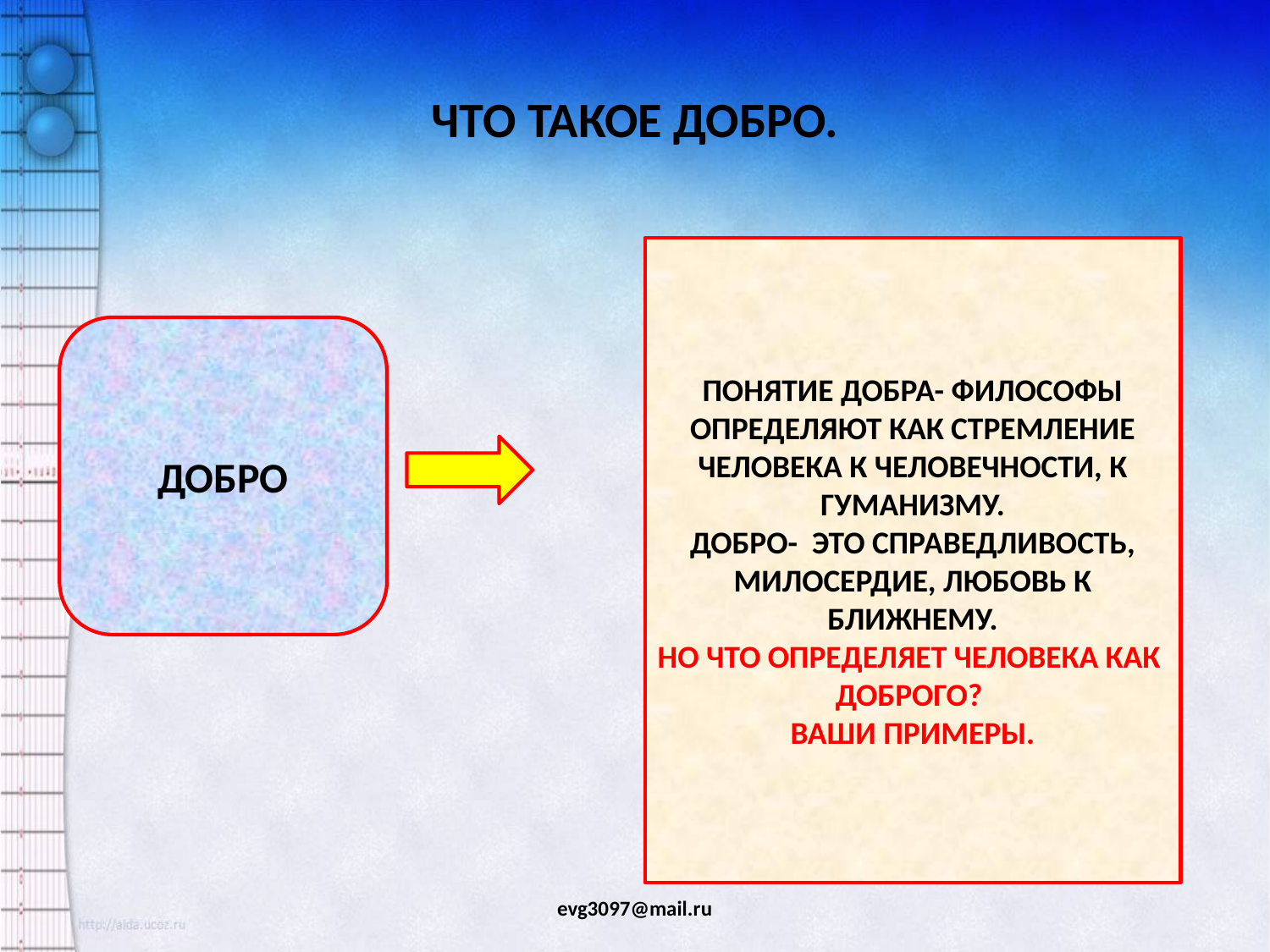

# ЧТО ТАКОЕ ДОБРО.
ПОНЯТИЕ ДОБРА- ФИЛОСОФЫ ОПРЕДЕЛЯЮТ КАК СТРЕМЛЕНИЕ ЧЕЛОВЕКА К ЧЕЛОВЕЧНОСТИ, К ГУМАНИЗМУ.
ДОБРО-  ЭТО СПРАВЕДЛИВОСТЬ,
МИЛОСЕРДИЕ, ЛЮБОВЬ К БЛИЖНЕМУ.
НО ЧТО ОПРЕДЕЛЯЕТ ЧЕЛОВЕКА КАК
ДОБРОГО?
ВАШИ ПРИМЕРЫ.
ДОБРО

evg3097@mail.ru